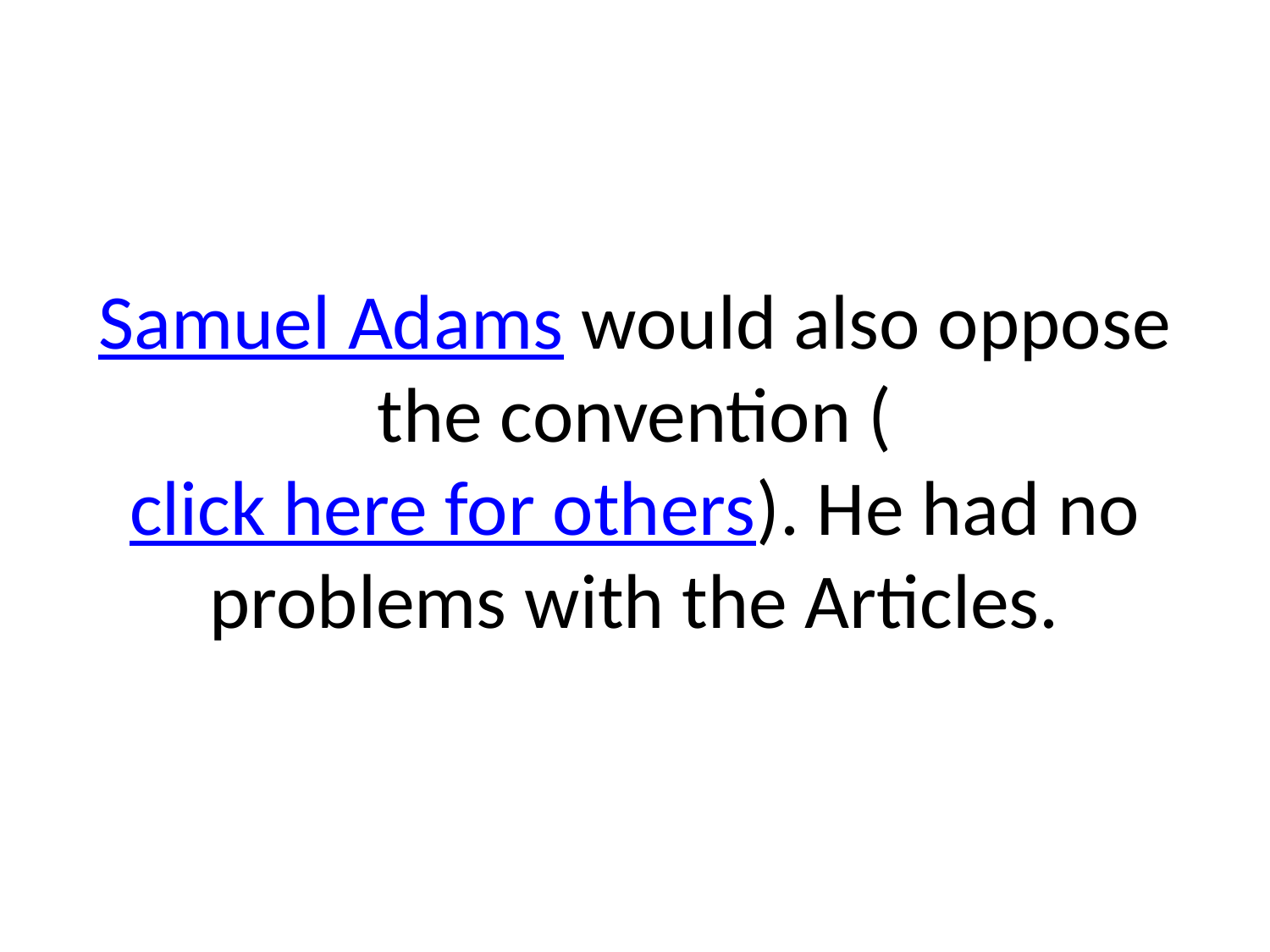

# Samuel Adams would also oppose the convention (click here for others). He had no problems with the Articles.